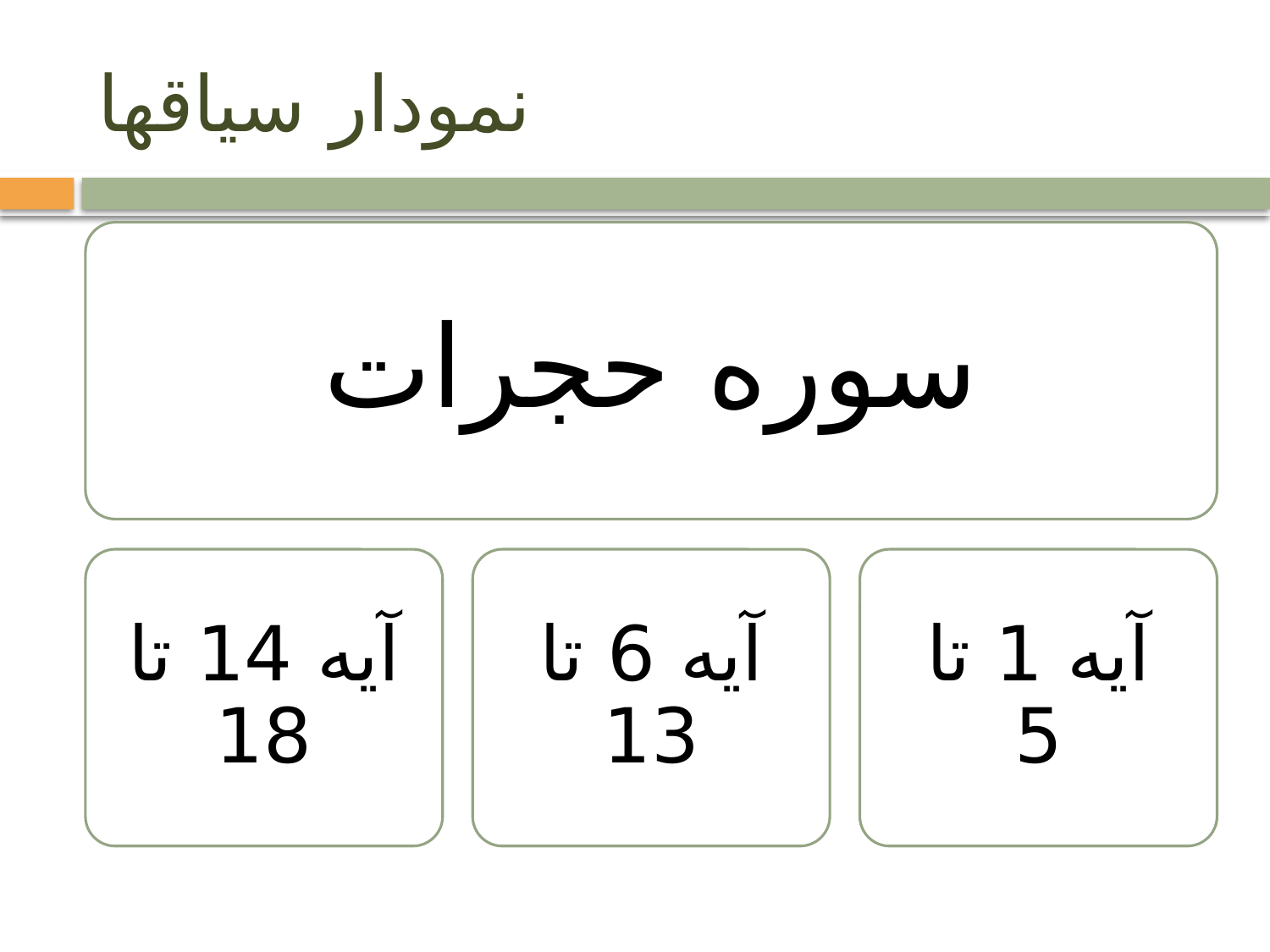

# نمودار سیاقها
سوره حجرات
آیه 14 تا 18
آیه 6 تا 13
آیه 1 تا 5